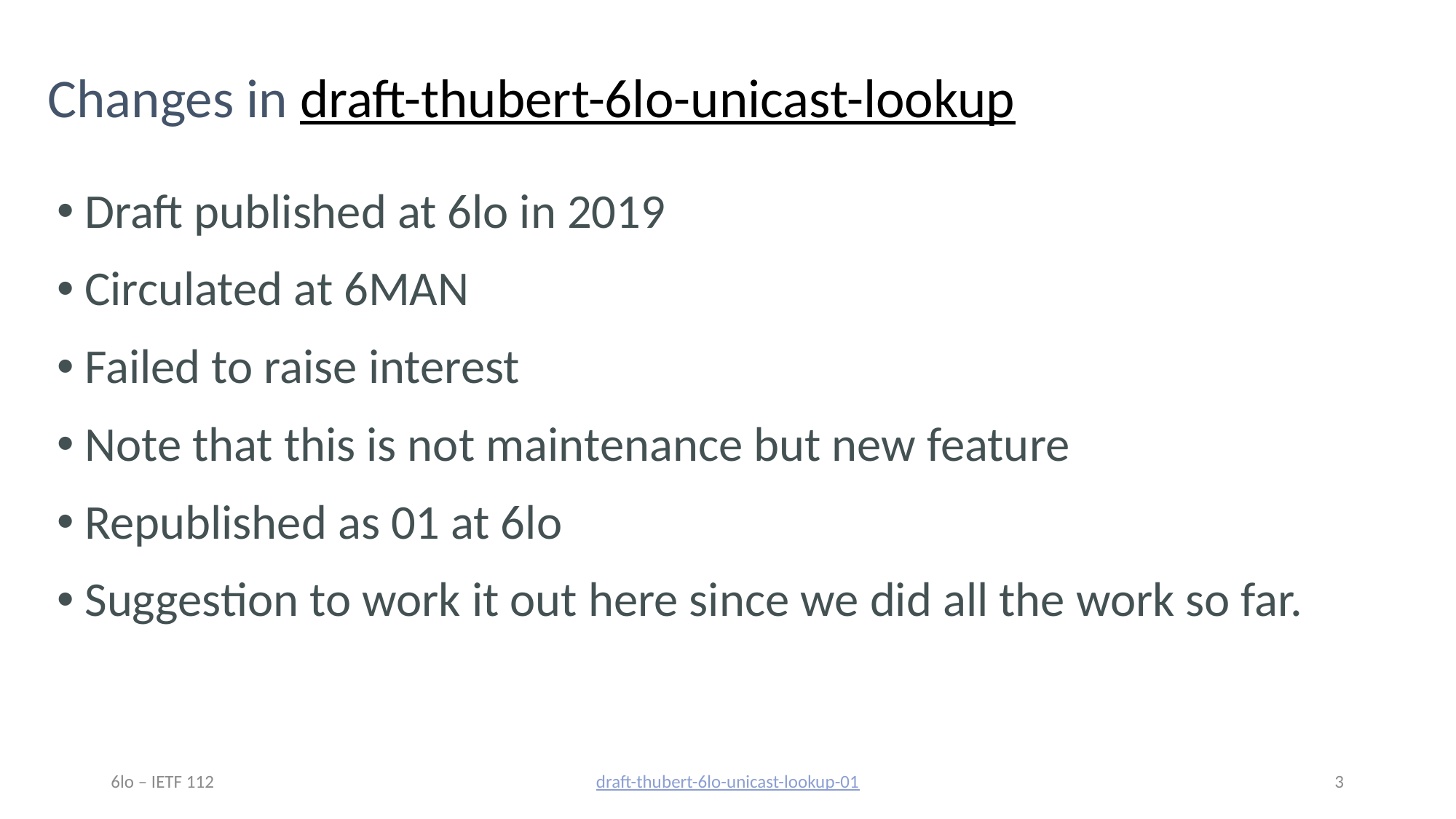

# Changes in draft-thubert-6lo-unicast-lookup
Draft published at 6lo in 2019
Circulated at 6MAN
Failed to raise interest
Note that this is not maintenance but new feature
Republished as 01 at 6lo
Suggestion to work it out here since we did all the work so far.